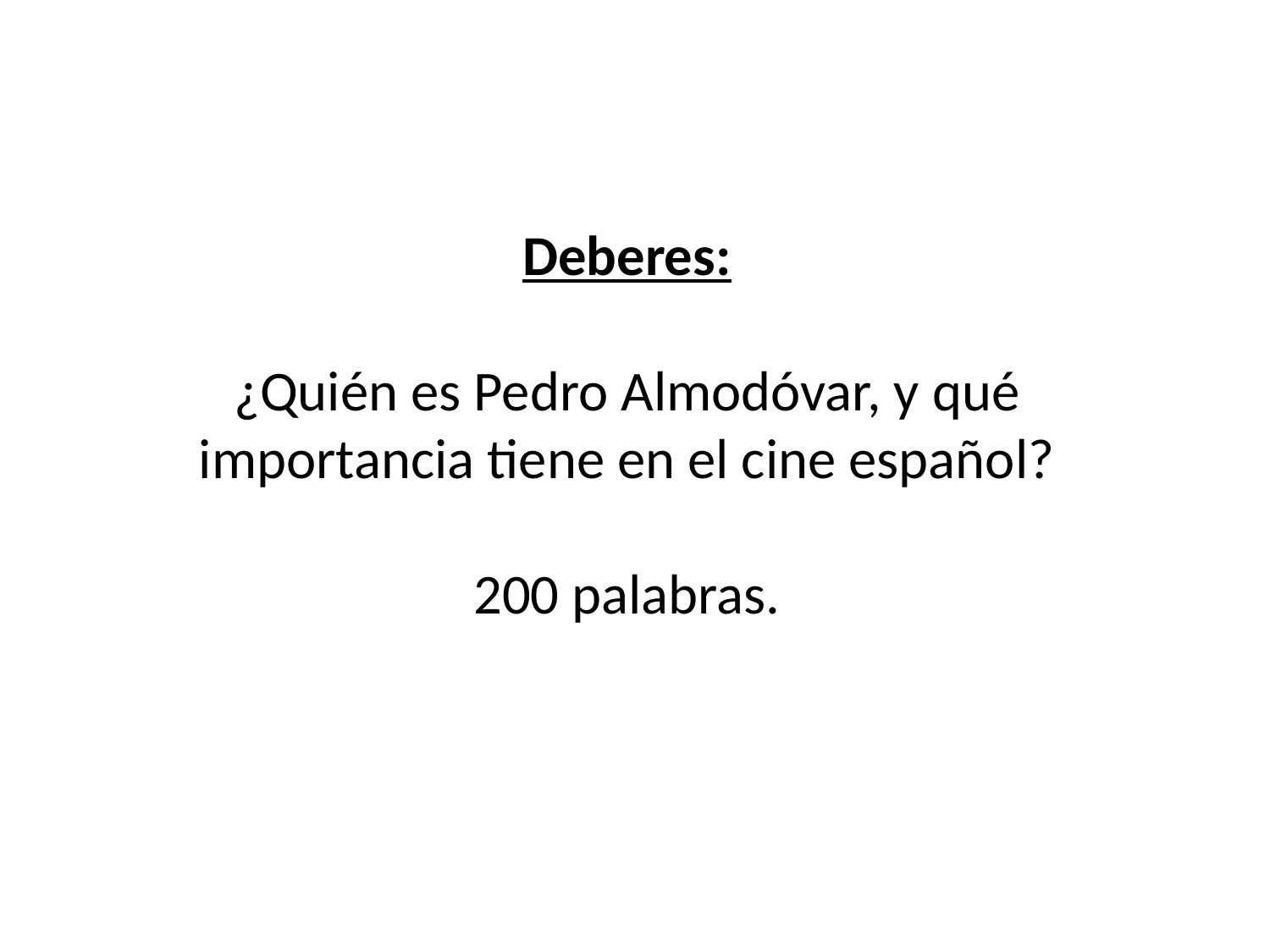

Deberes:

¿Quién es Pedro Almodóvar, y qué importancia tiene en el cine español?

200 palabras.